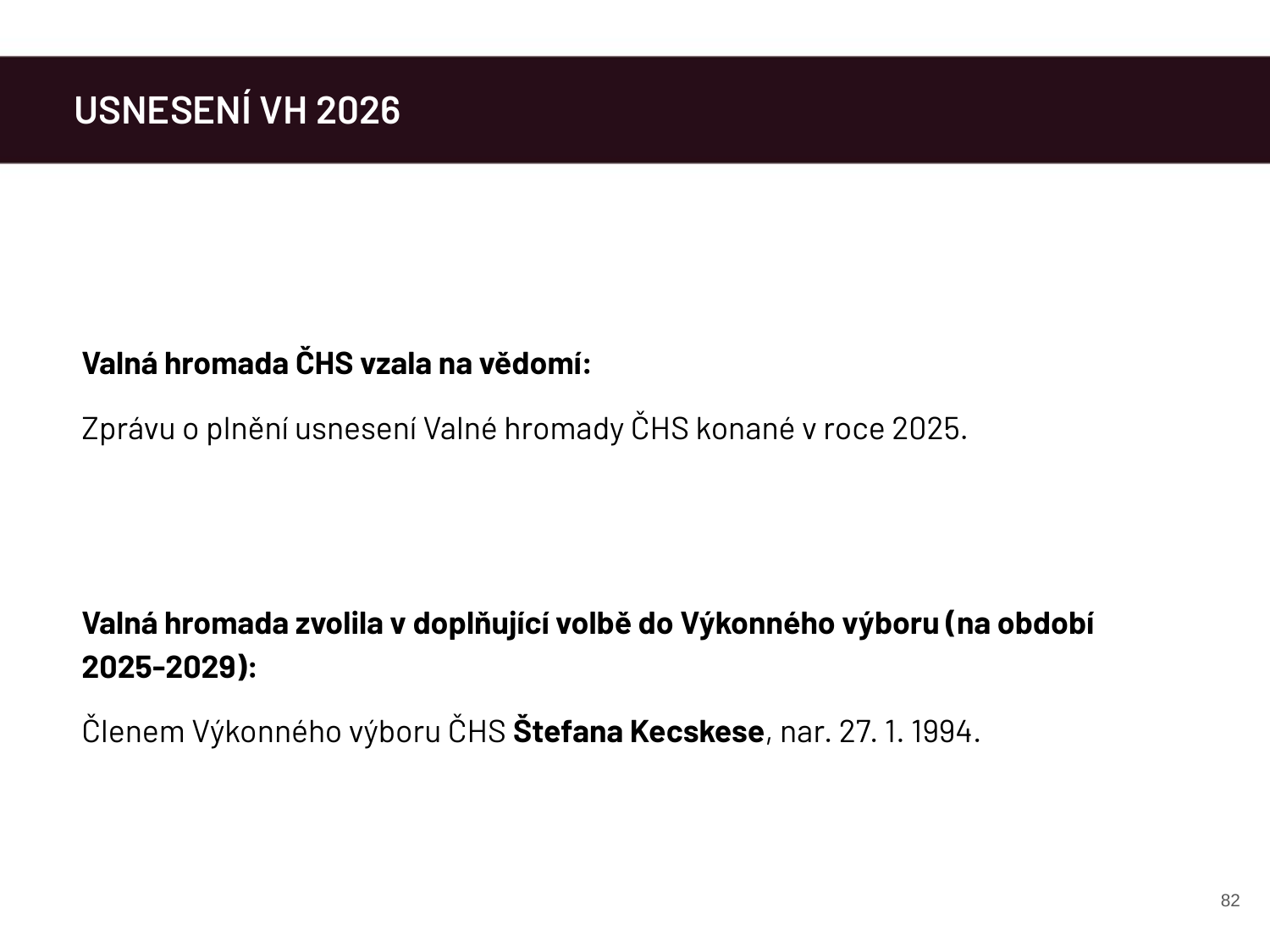

USNESENÍ VH 2026
Valná hromada ČHS vzala na vědomí:
Zprávu o plnění usnesení Valné hromady ČHS konané v roce 2025.

Valná hromada zvolila v doplňující volbě do Výkonného výboru (na období 2025-2029):
Členem Výkonného výboru ČHS Štefana Kecskese, nar. 27. 1. 1994.

82